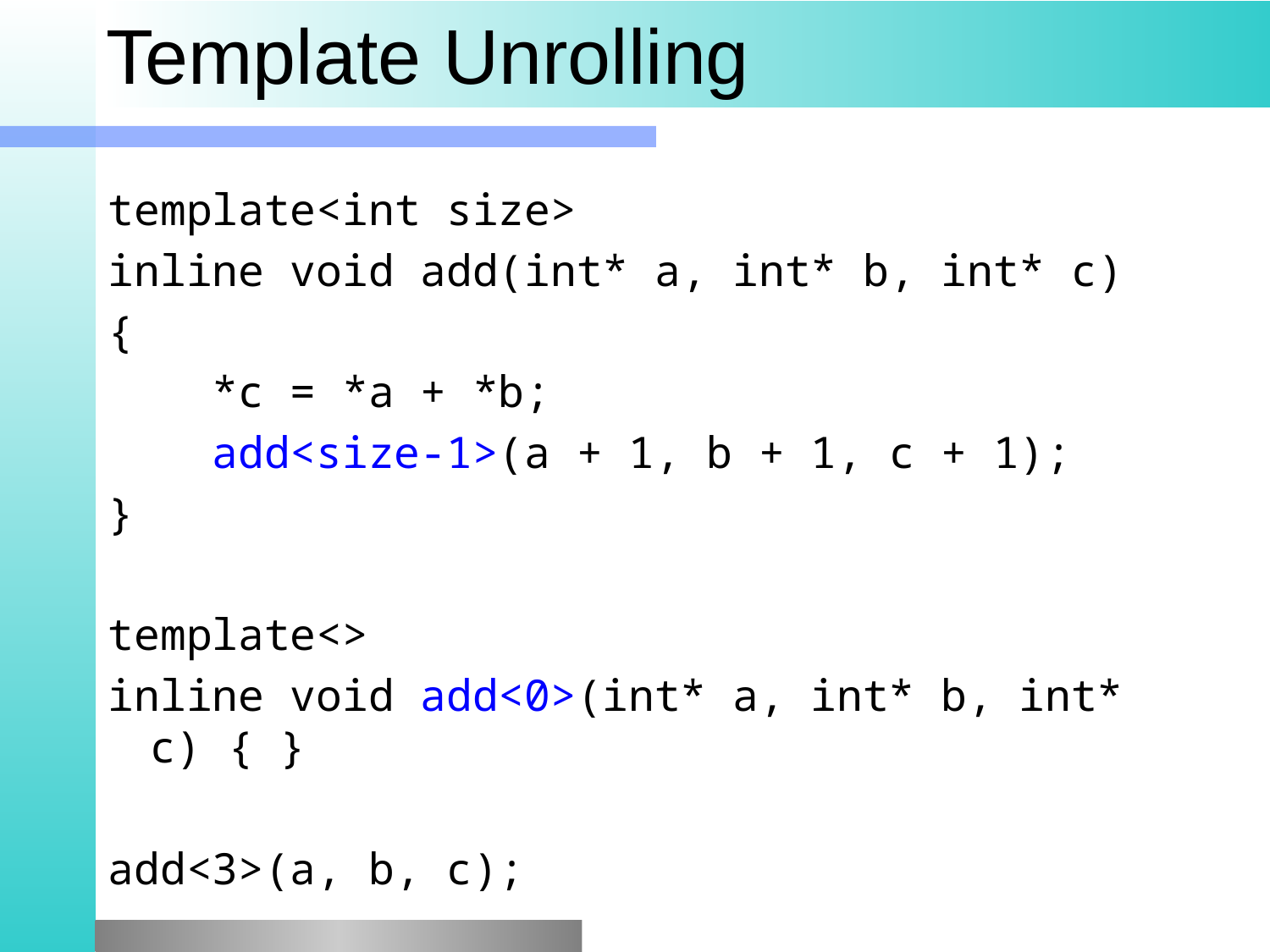

# Template Unrolling
template<int size>
inline void add(int* a, int* b, int* c)
{
    *c = *a + *b;
    add<size-1>(a + 1, b + 1, c + 1);
}

template<>
inline void add<0>(int* a, int* b, int* c) { }

add<3>(a, b, c);